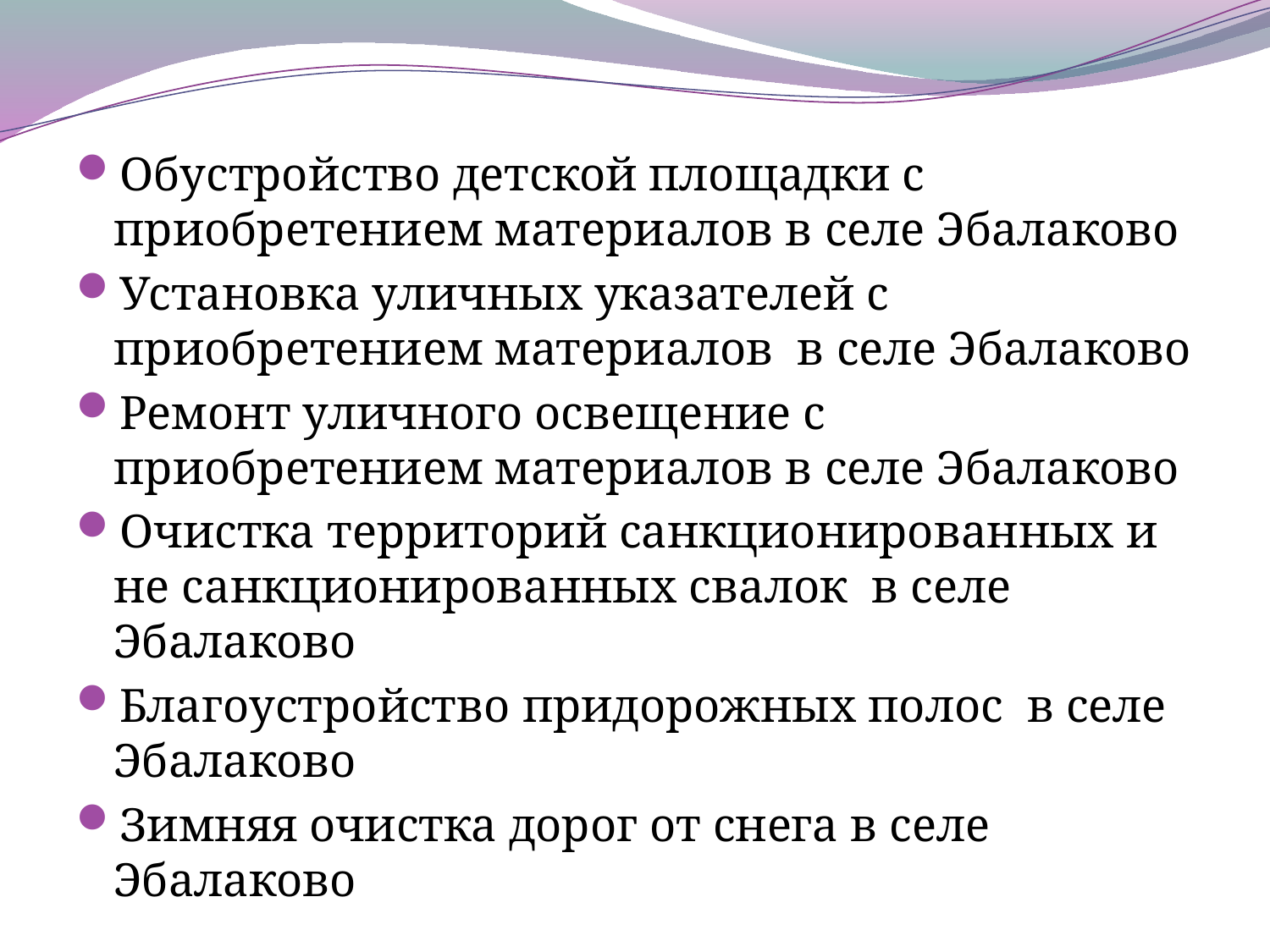

#
Обустройство детской площадки с приобретением материалов в селе Эбалаково
Установка уличных указателей с приобретением материалов  в селе Эбалаково
Ремонт уличного освещение с приобретением материалов в селе Эбалаково
Очистка территорий санкционированных и не санкционированных свалок  в селе Эбалаково
Благоустройство придорожных полос  в селе Эбалаково
Зимняя очистка дорог от снега в селе Эбалаково